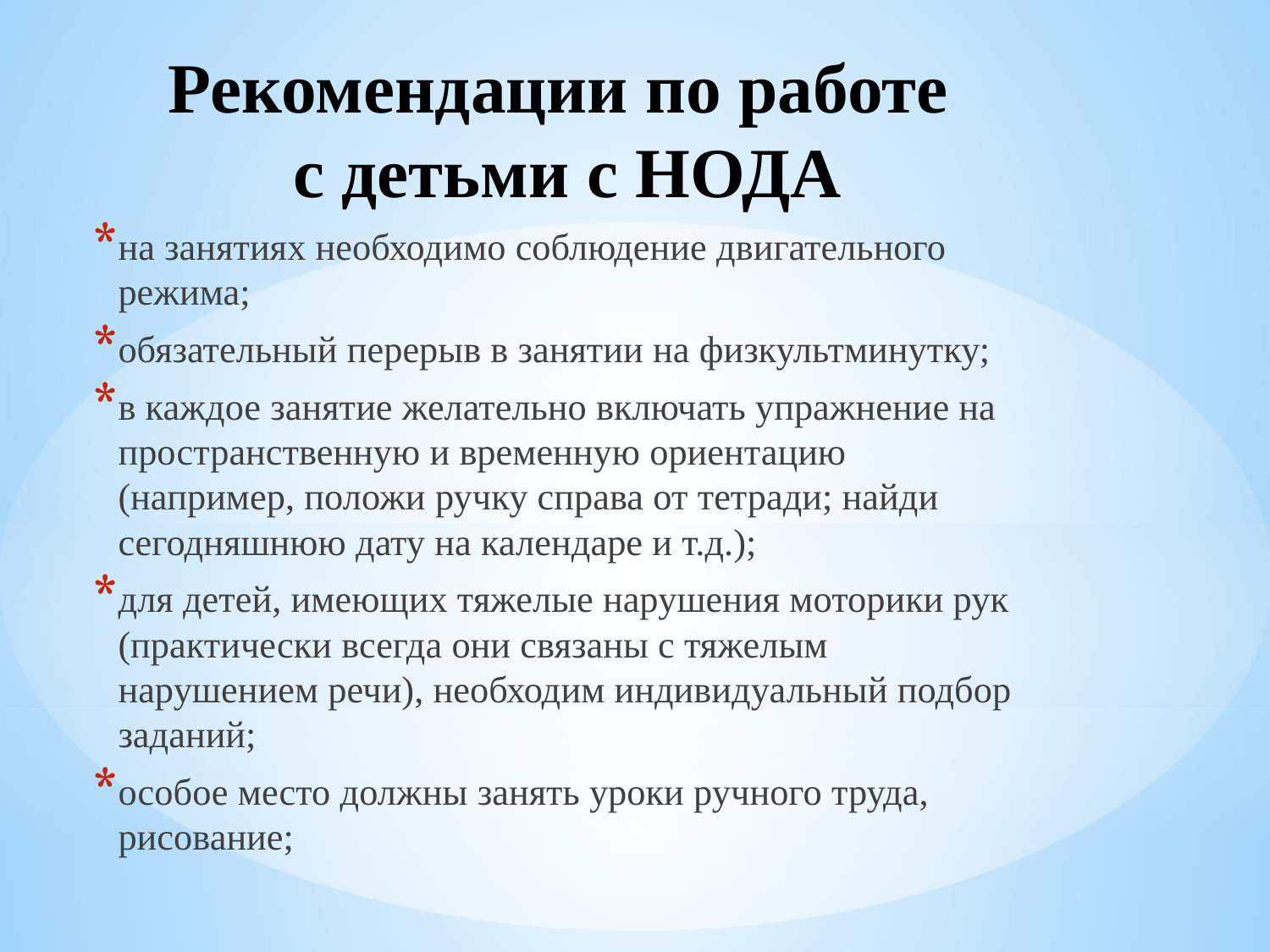

# Рекомендации по работе с детьми с НОДА
на занятиях необходимо соблюдение двигательного режима;
обязательный перерыв в занятии на физкультминутку;
в каждое занятие желательно включать упражнение на пространственную и временную ориентацию (например, положи ручку справа от тетради; найди сегодняшнюю дату на календаре и т.д.);
для детей, имеющих тяжелые нарушения моторики рук (практически всегда они связаны с тяжелым нарушением речи), необходим индивидуальный подбор заданий;
особое место должны занять уроки ручного труда, рисование;